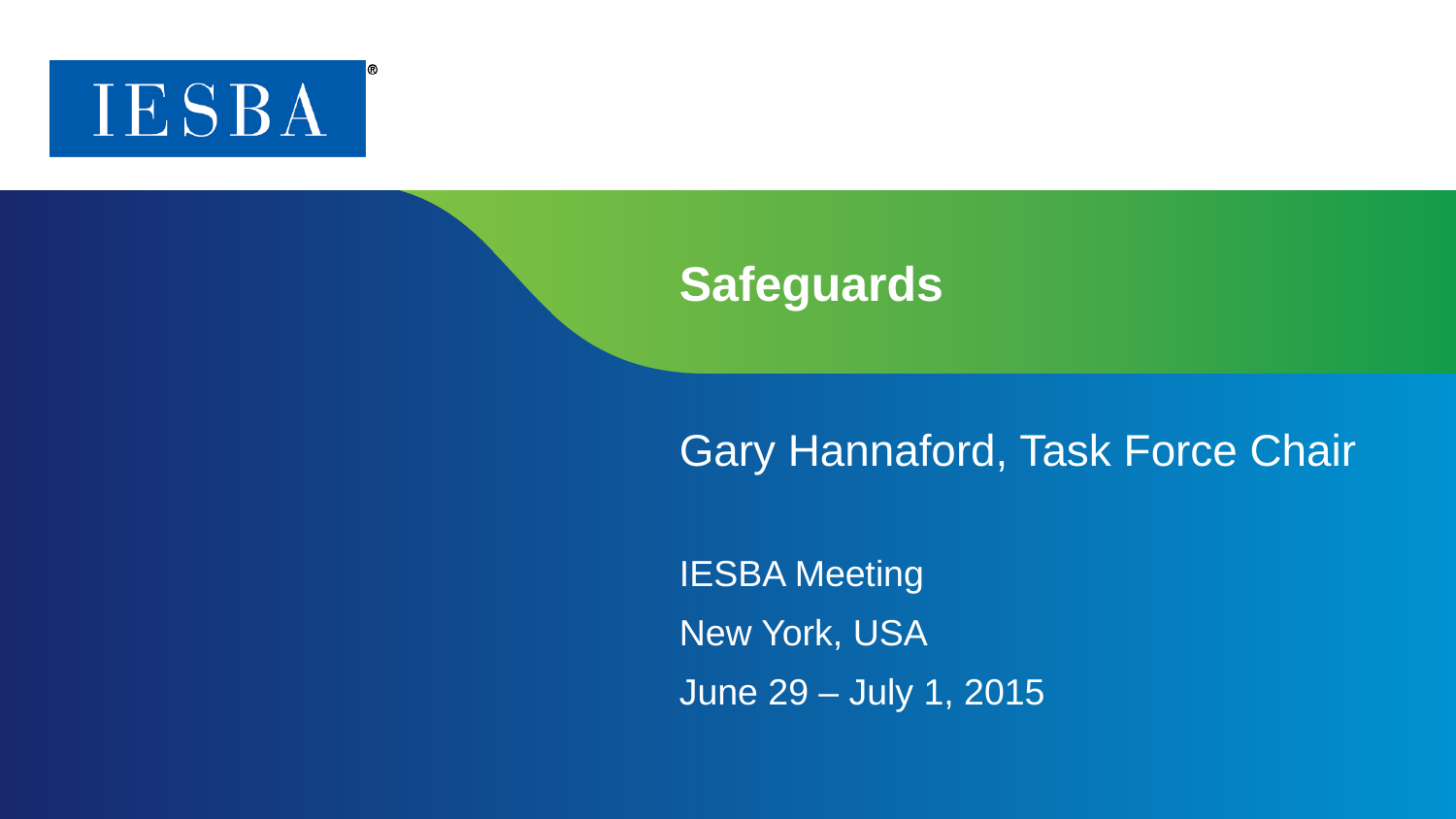

# Safeguards
Gary Hannaford, Task Force Chair

IESBA Meeting
New York, USA
June 29 – July 1, 2015